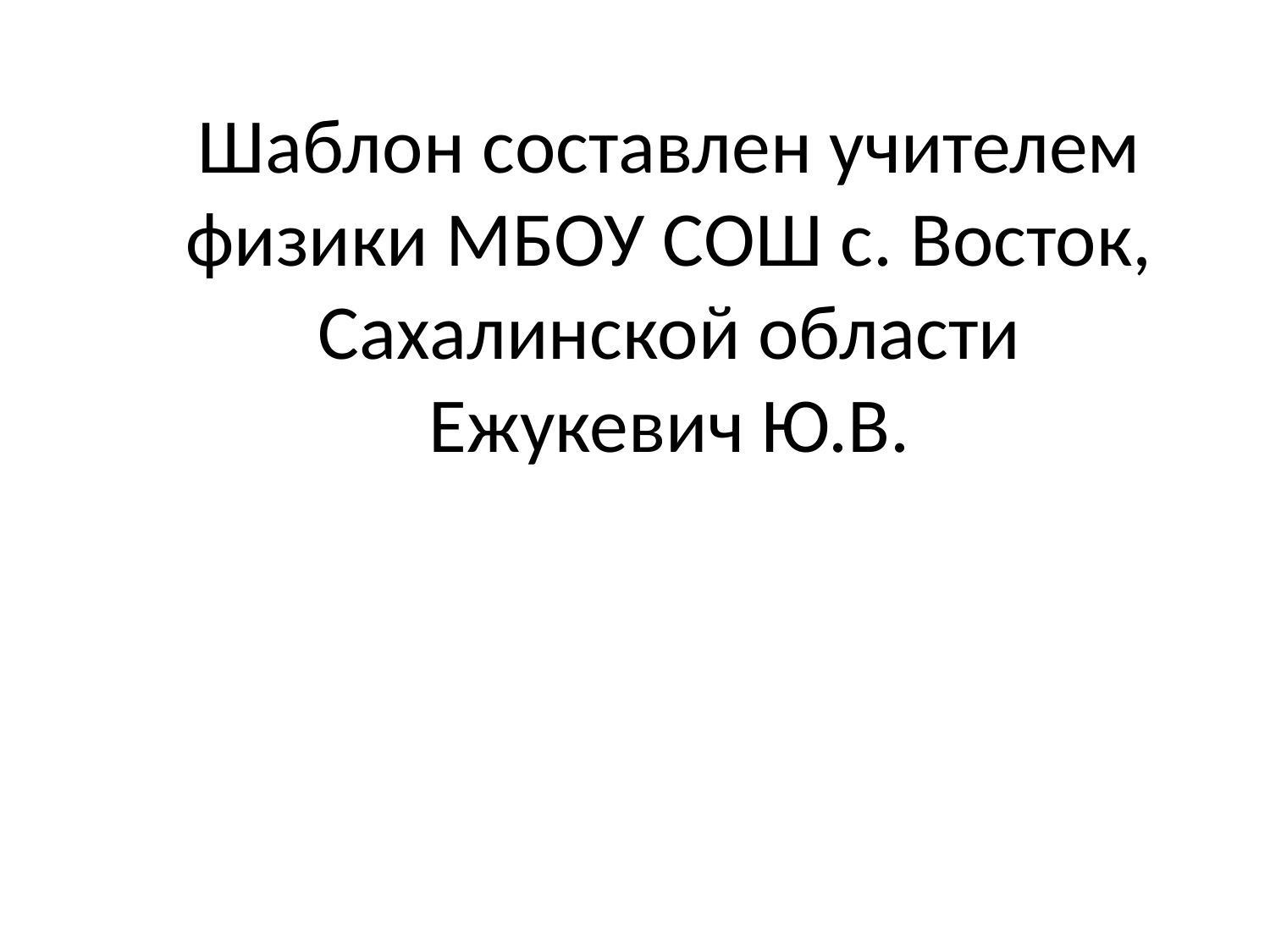

Шаблон составлен учителем физики МБОУ СОШ с. Восток, Сахалинской области Ежукевич Ю.В.